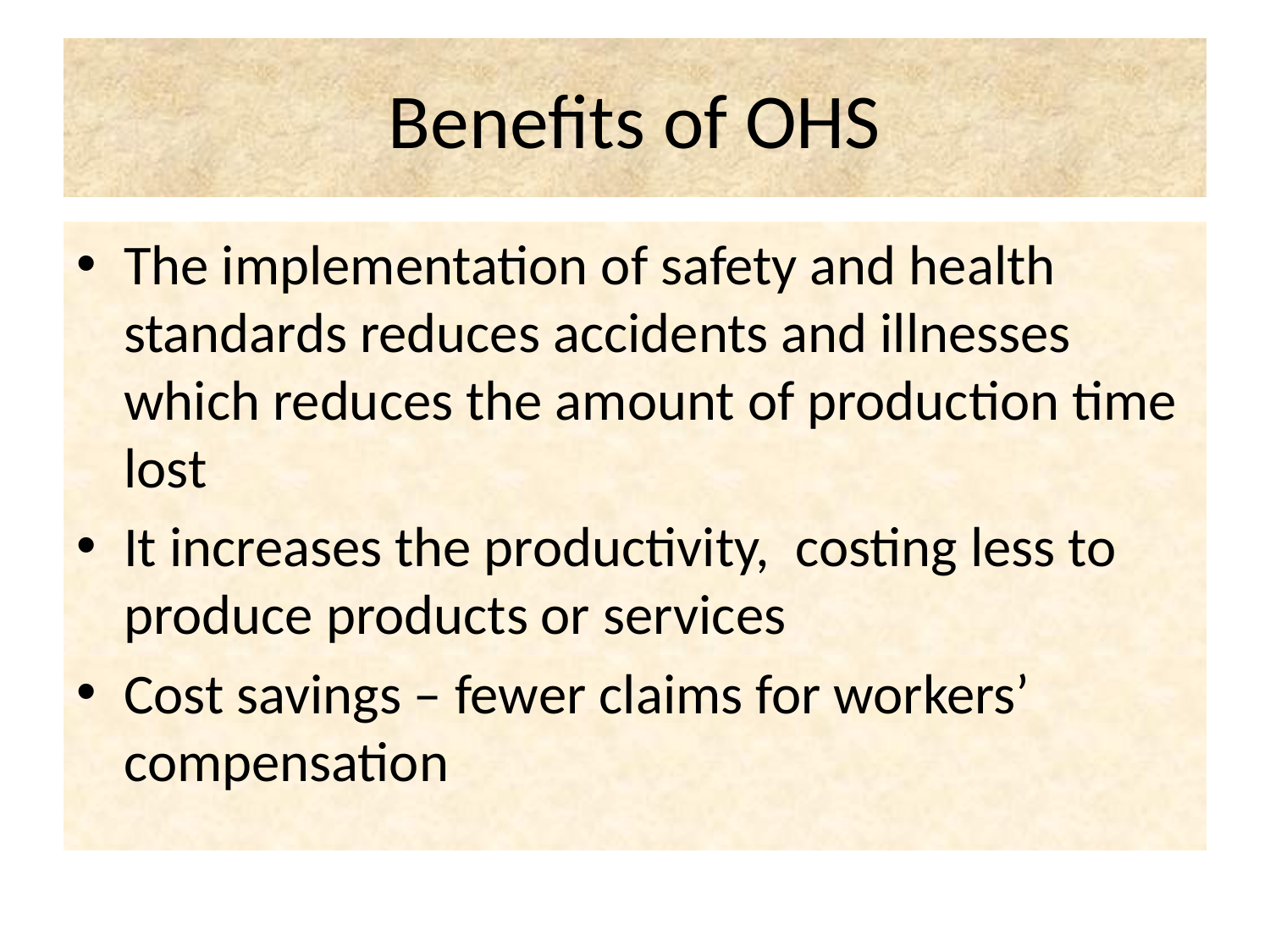

# Benefits of OHS
The implementation of safety and health standards reduces accidents and illnesses which reduces the amount of production time lost
It increases the productivity,  costing less to produce products or services
Cost savings – fewer claims for workers’ compensation